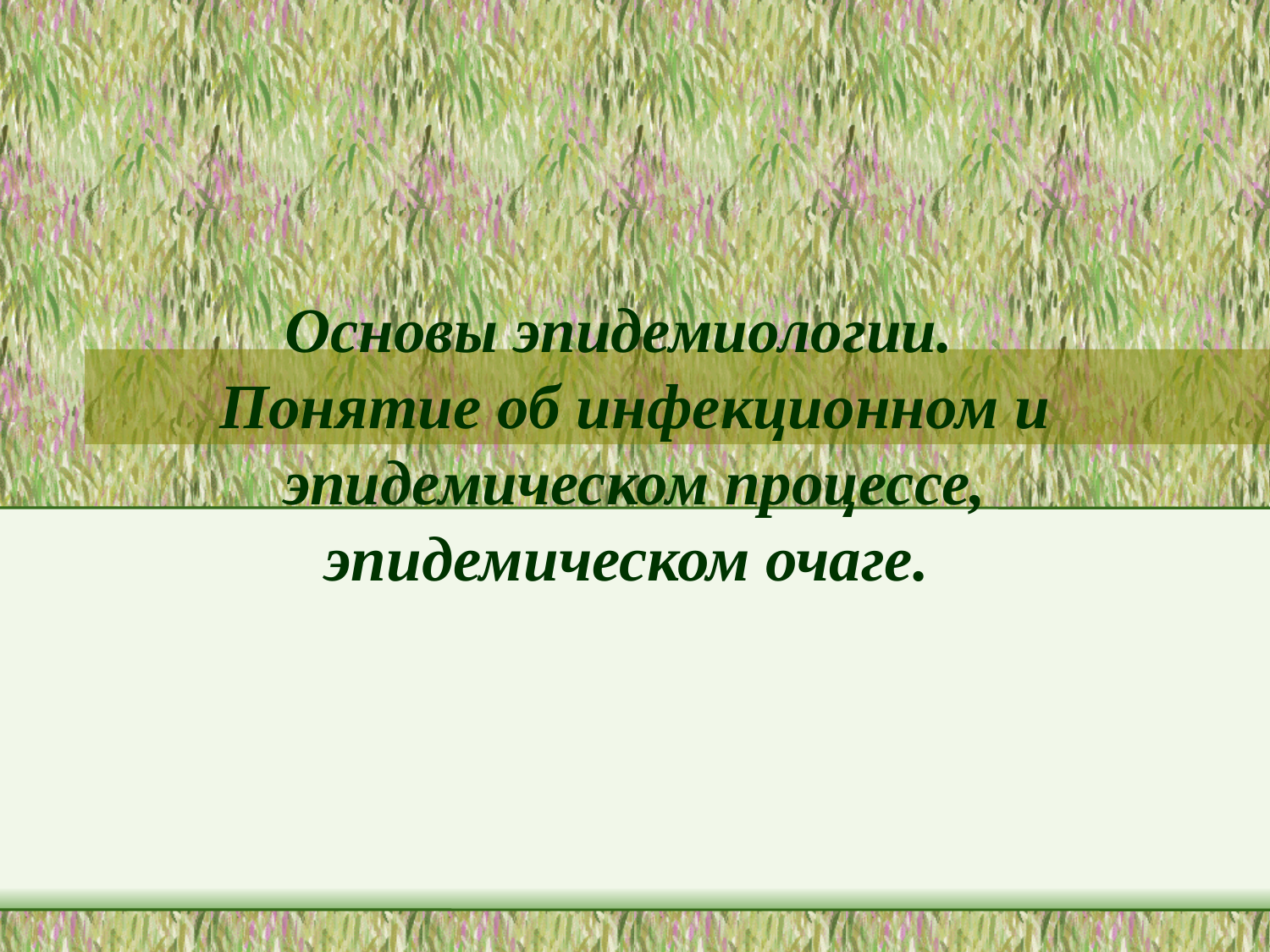

# Основы эпидемиологии. Понятие об инфекционном и эпидемическом процессе, эпидемическом очаге.